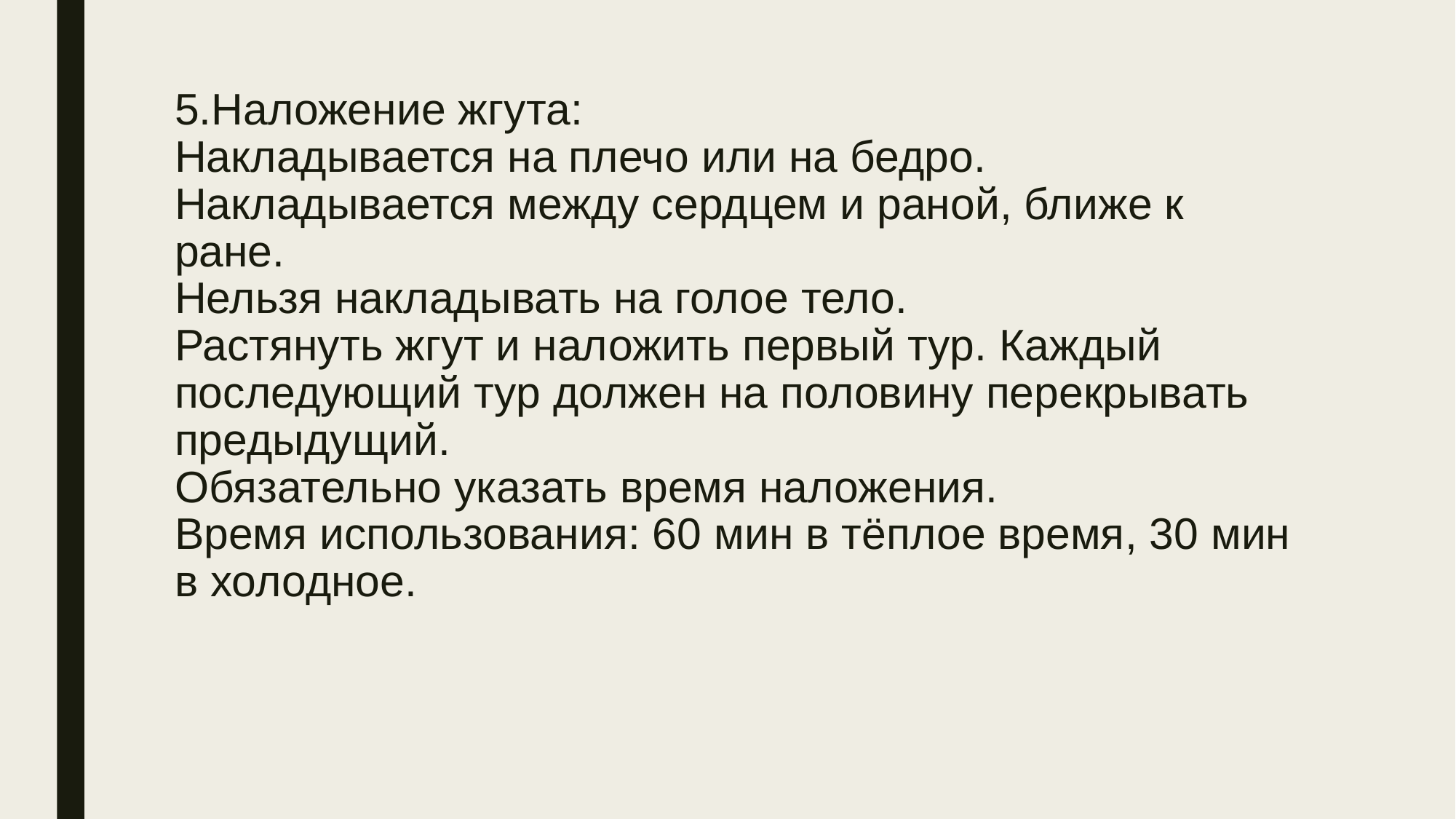

# 5.Наложение жгута: Накладывается на плечо или на бедро. Накладывается между сердцем и раной, ближе к ране. Нельзя накладывать на голое тело. Растянуть жгут и наложить первый тур. Каждый последующий тур должен на половину перекрывать предыдущий. Обязательно указать время наложения. Время использования: 60 мин в тёплое время, 30 мин в холодное.